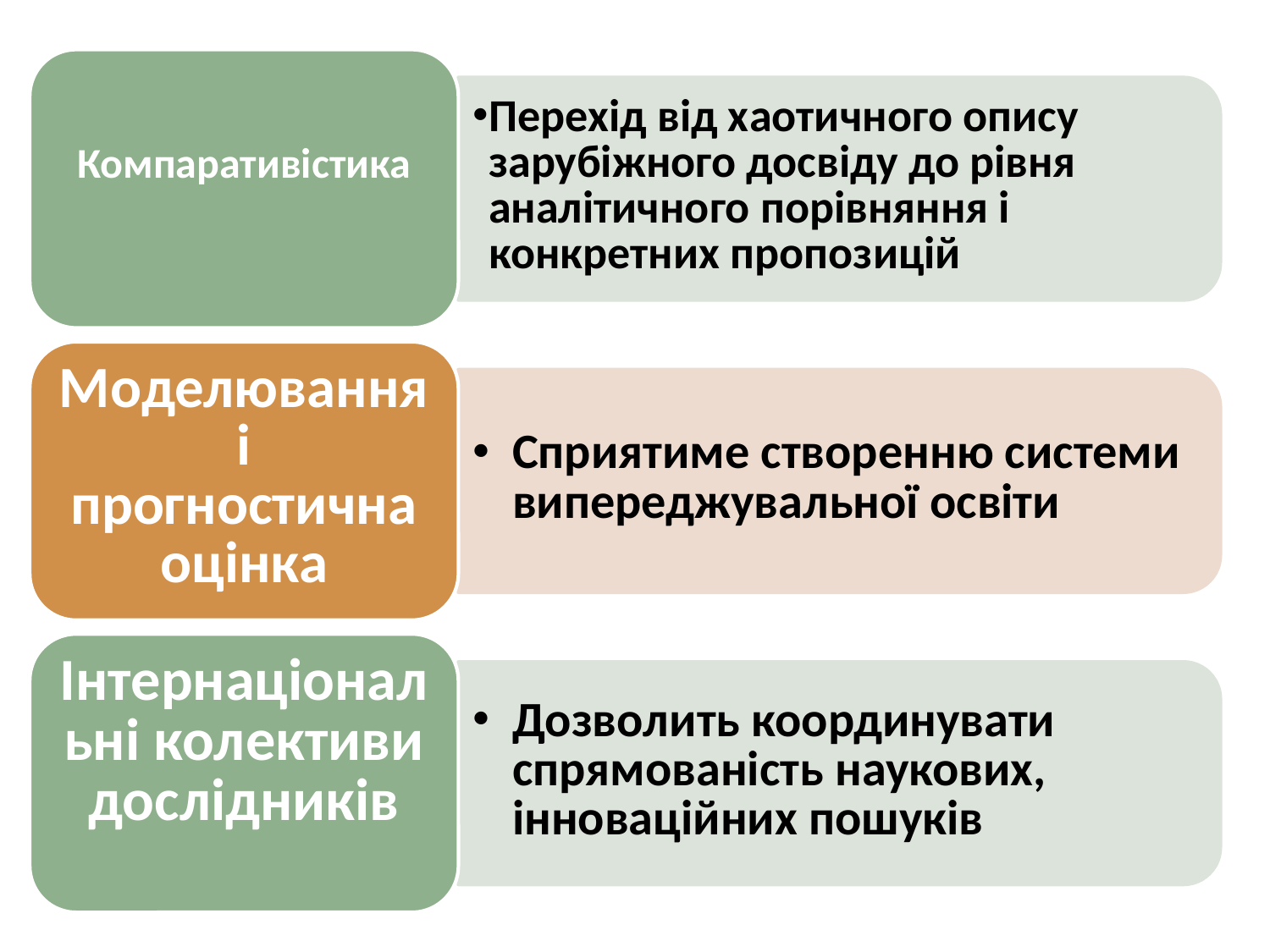

Компаративістика
Перехід від хаотичного опису зарубіжного досвіду до рівня аналітичного порівняння і конкретних пропозицій
Сприятиме створенню системи випереджувальної освіти